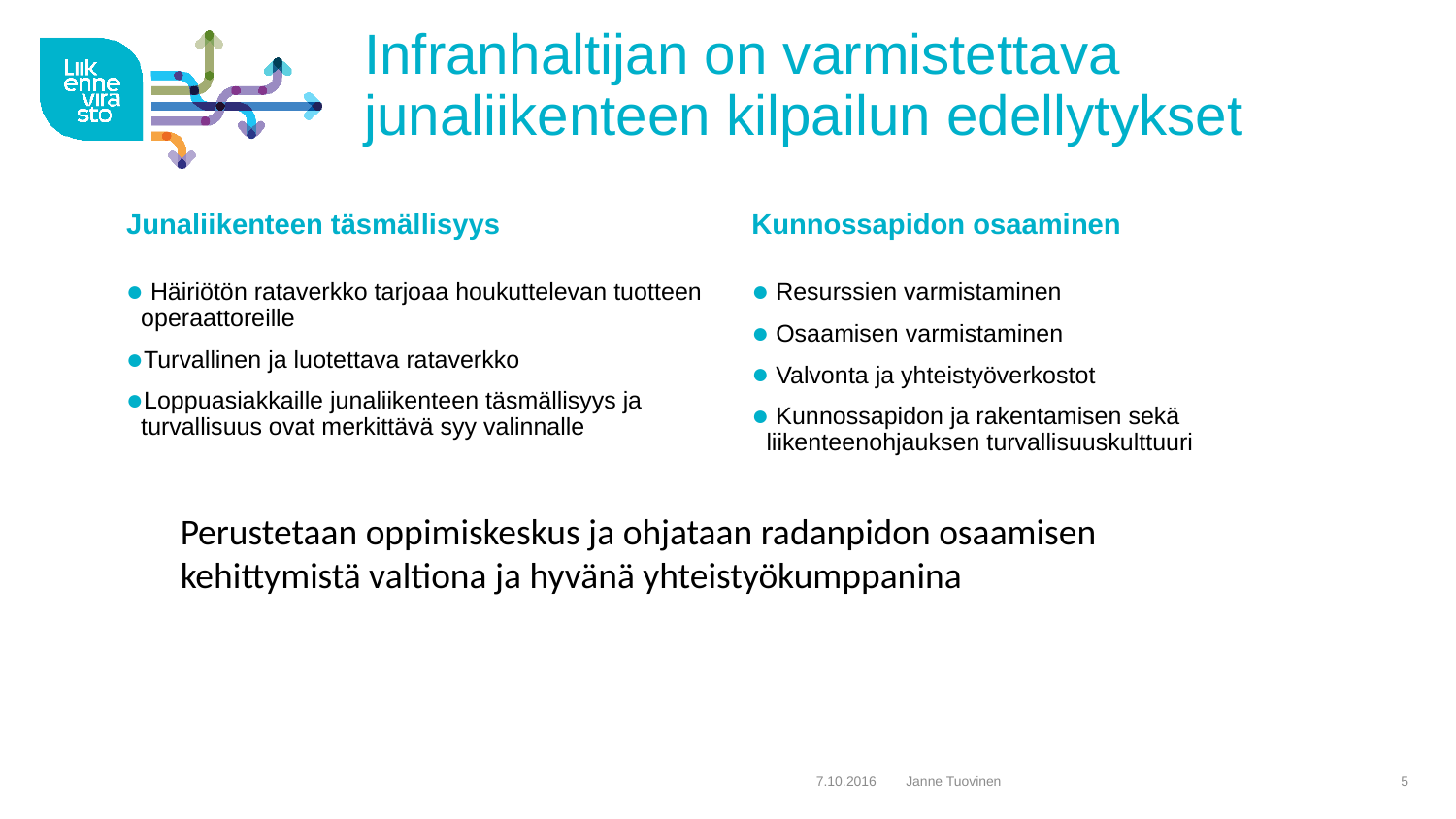

# Infranhaltijan on varmistettava junaliikenteen kilpailun edellytykset
Junaliikenteen täsmällisyys
Kunnossapidon osaaminen
 Häiriötön rataverkko tarjoaa houkuttelevan tuotteen operaattoreille
Turvallinen ja luotettava rataverkko
Loppuasiakkaille junaliikenteen täsmällisyys ja turvallisuus ovat merkittävä syy valinnalle

 Resurssien varmistaminen
 Osaamisen varmistaminen
 Valvonta ja yhteistyöverkostot
 Kunnossapidon ja rakentamisen sekä liikenteenohjauksen turvallisuuskulttuuri

Perustetaan oppimiskeskus ja ohjataan radanpidon osaamisen kehittymistä valtiona ja hyvänä yhteistyökumppanina
7.10.2016
Janne Tuovinen
5